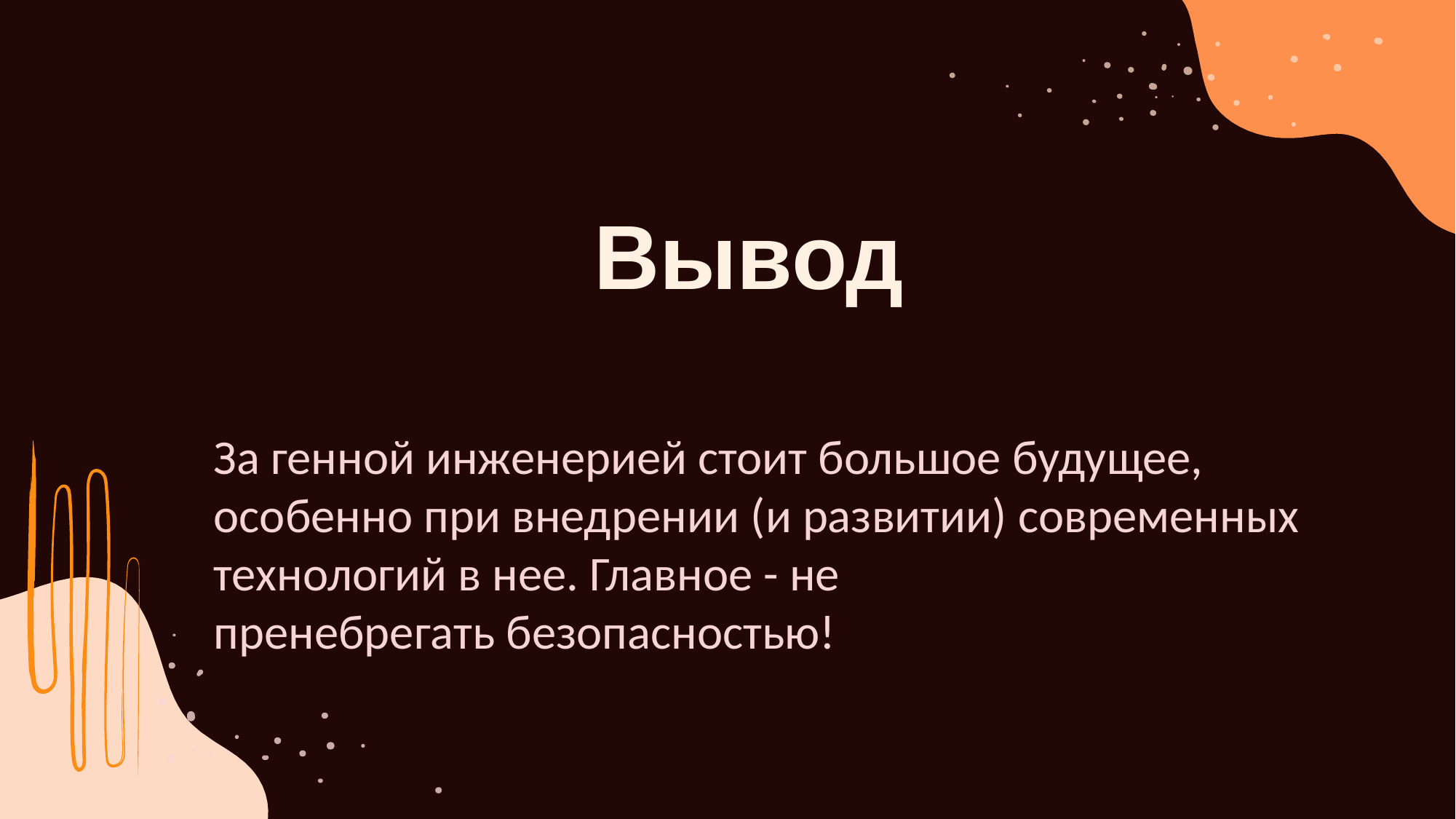

# Вывод
За генной инженерией стоит большое будущее, особенно при внедрении (и развитии) современных технологий в нее. Главное - не пренебрегать безопасностью!